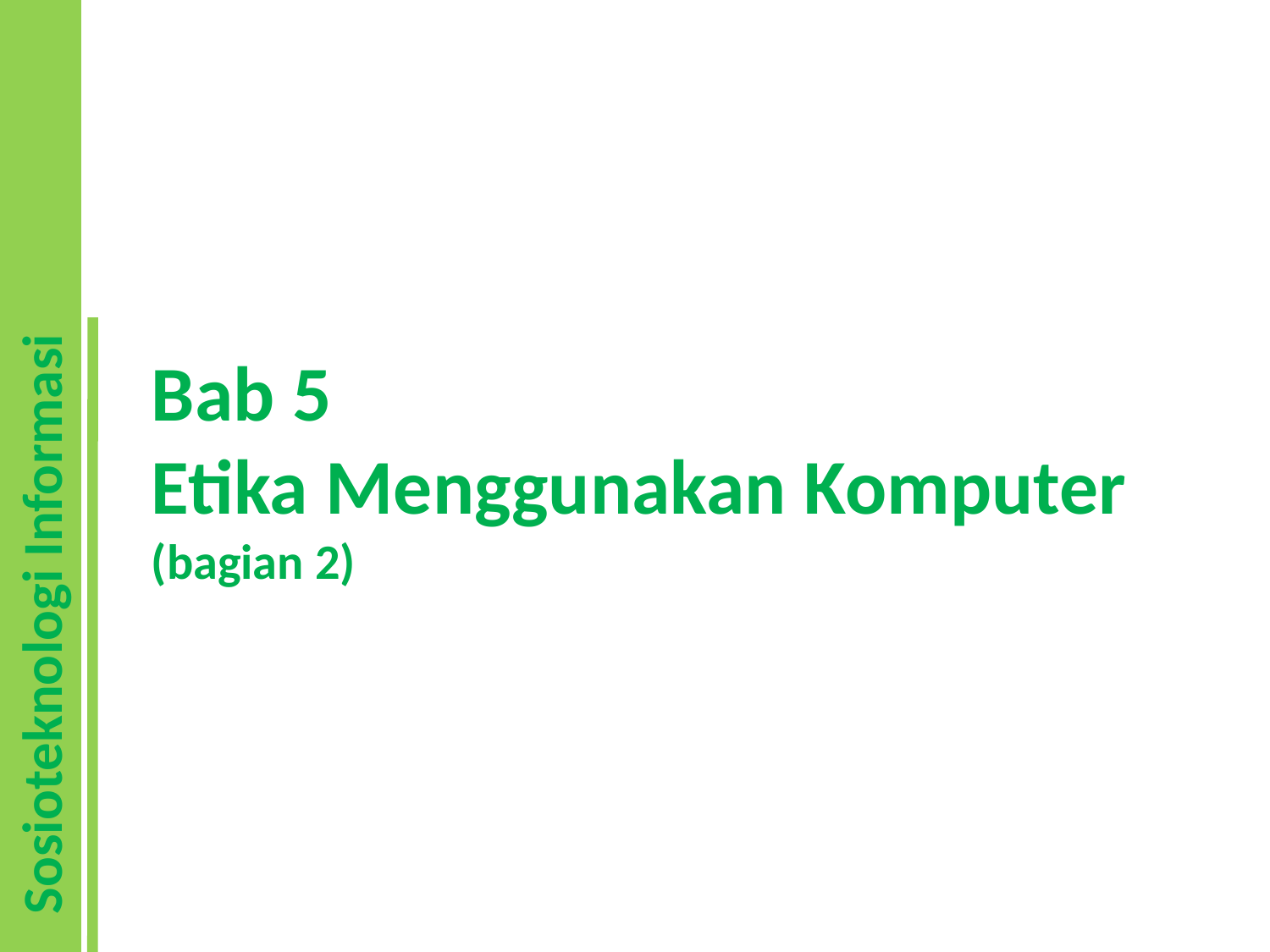

# Bab 5 Etika Menggunakan Komputer (bagian 2)